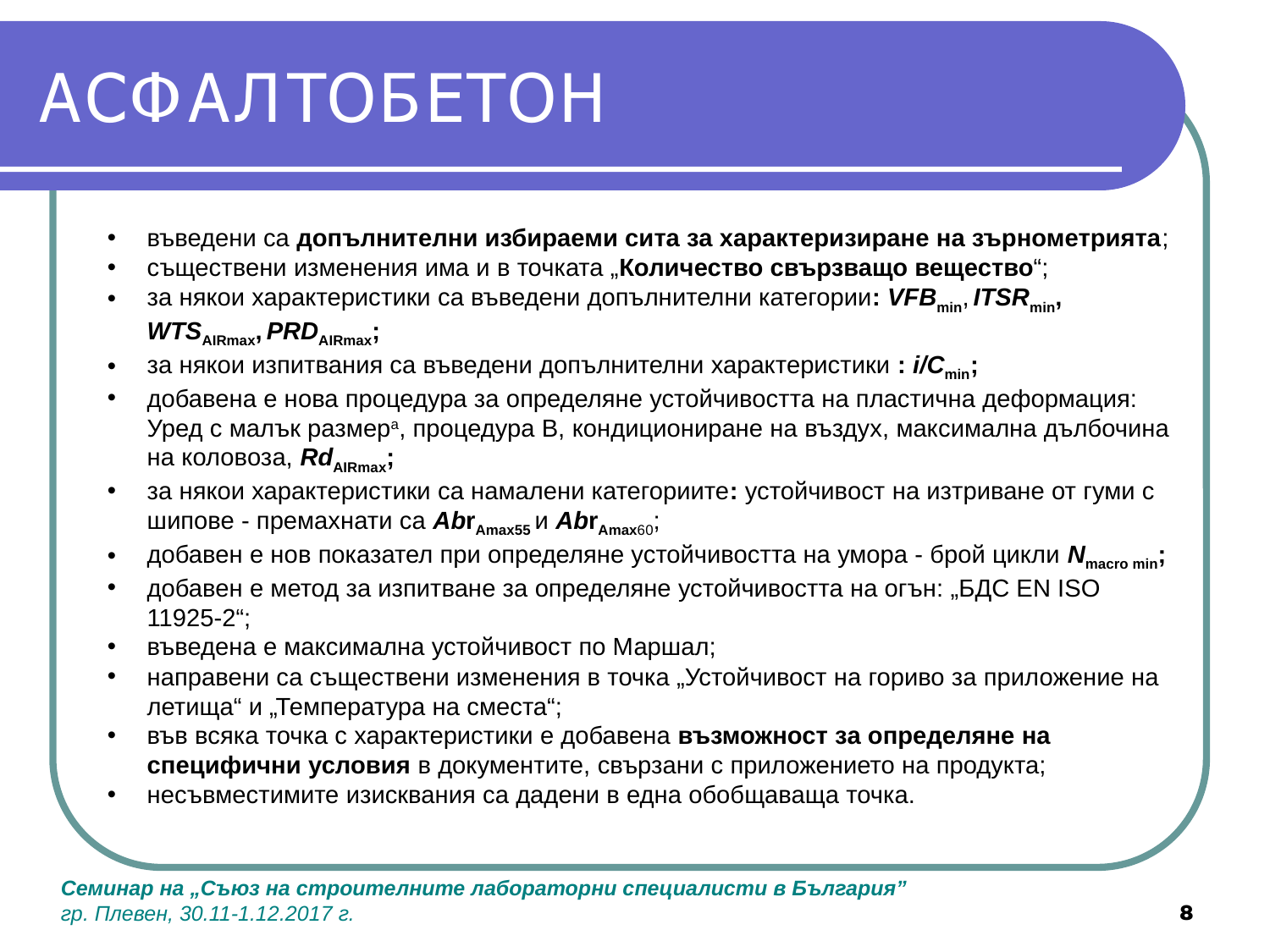

# АСФАЛТОБЕТОН
въведени са допълнителни избираеми сита за характеризиране на зърнометрията;
съществени изменения има и в точката „Количество свързващо вещество“;
за някои характеристики са въведени допълнителни категории: VFBmin, ITSRmin, WTSAIRmax, PRDairmax;
за някои изпитвания са въведени допълнителни характеристики : i/Cmin;
добавена е нова процедура за определяне устойчивостта на пластична деформация: Уред с малък размера, процедура В, кондициониране на въздух, максимална дълбочина на коловоза, Rdairmax;
за някои характеристики са намалени категориите: устойчивост на изтриване от гуми с шипове - премахнати са AbrAmax55 и AbrAmax60;
добавен е нов показател при определяне устойчивостта на умора - брой цикли Nmacro min;
добавен е метод за изпитване за определяне устойчивостта на огън: „БДС EN ISO 11925-2“;
въведена е максимална устойчивост по Маршал;
направени са съществени изменения в точка „Устойчивост на гориво за приложение на летища“ и „Температура на сместа“;
във всяка точка с характеристики е добавена възможност за определяне на специфични условия в документите, свързани с приложението на продукта;
несъвместимите изисквания са дадени в една обобщаваща точка.

8
Семинар на „Съюз на строителните лабораторни специалисти в България”
гр. Плевен, 30.11-1.12.2017 г.